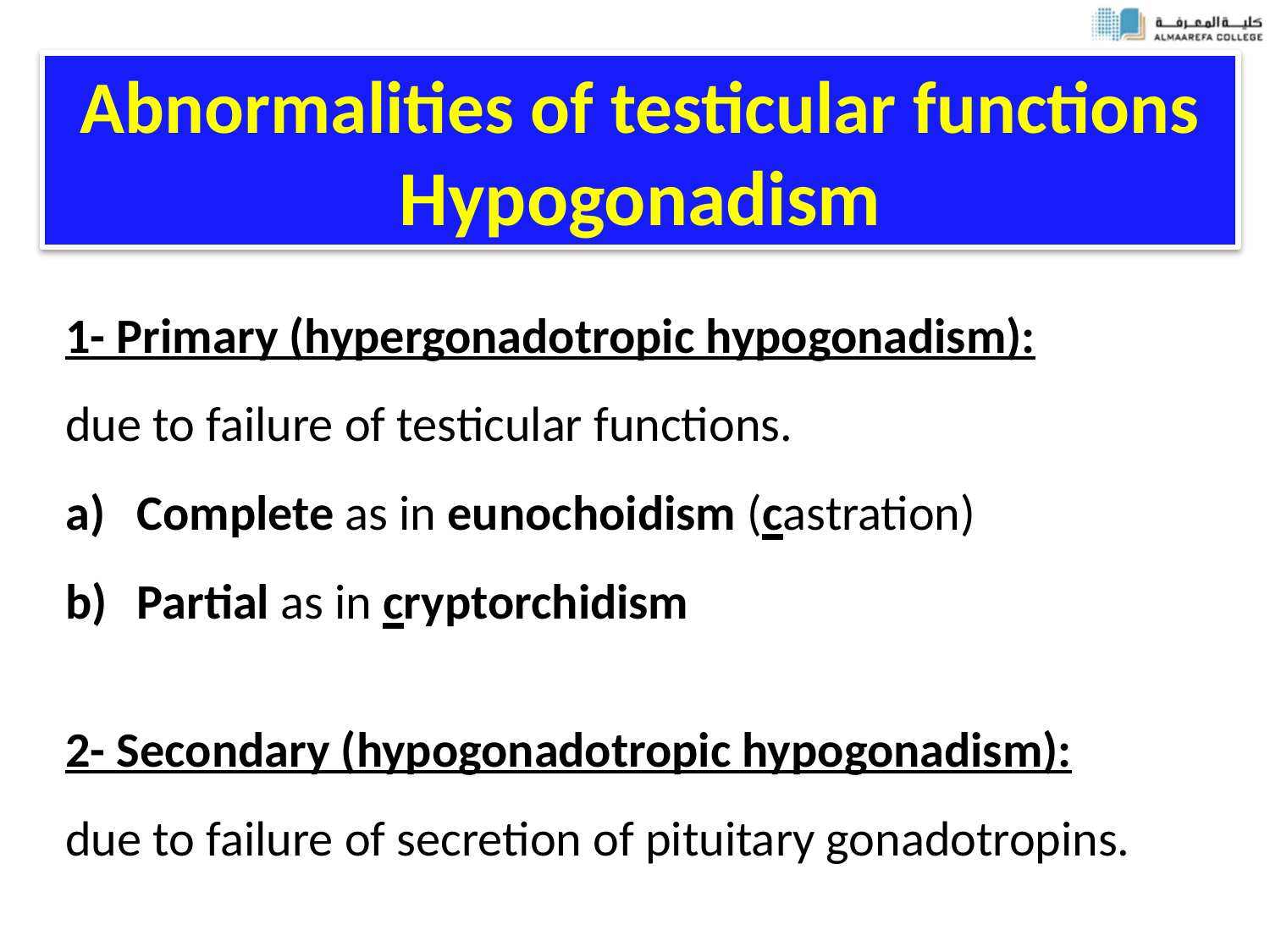

Abnormalities of testicular functions
Hypogonadism
1- Primary (hypergonadotropic hypogonadism):
due to failure of testicular functions.
Complete as in eunochoidism (castration)
Partial as in cryptorchidism

2- Secondary (hypogonadotropic hypogonadism):
due to failure of secretion of pituitary gonadotropins.